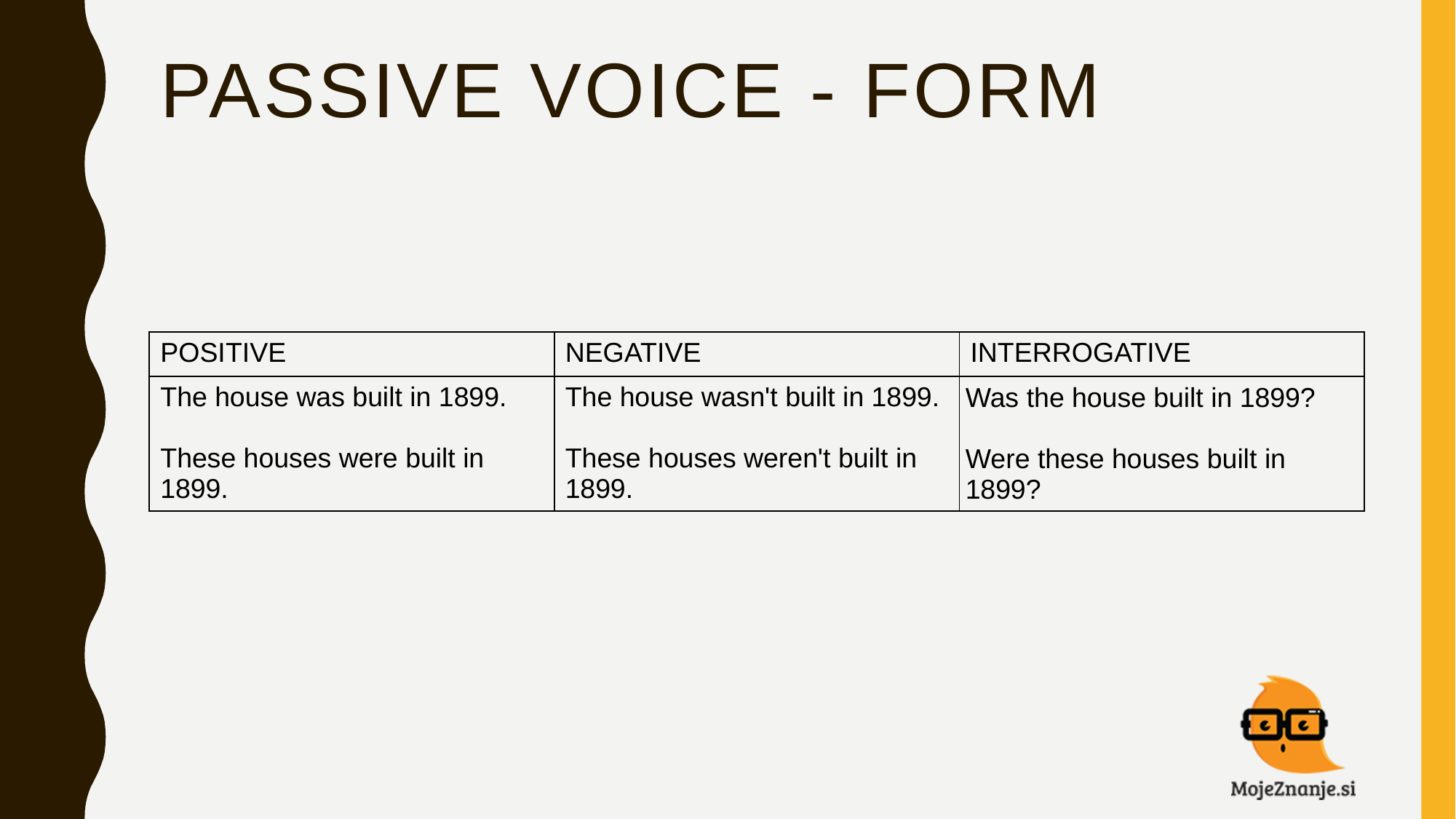

# PASSIVE VOICE - FORM
| POSITIVE | NEGATIVE | INTERROGATIVE |
| --- | --- | --- |
| The house was built in 1899. These houses were built in 1899. | The house wasn't built in 1899. These houses weren't built in 1899. | Was the house built in 1899? Were these houses built in 1899? |